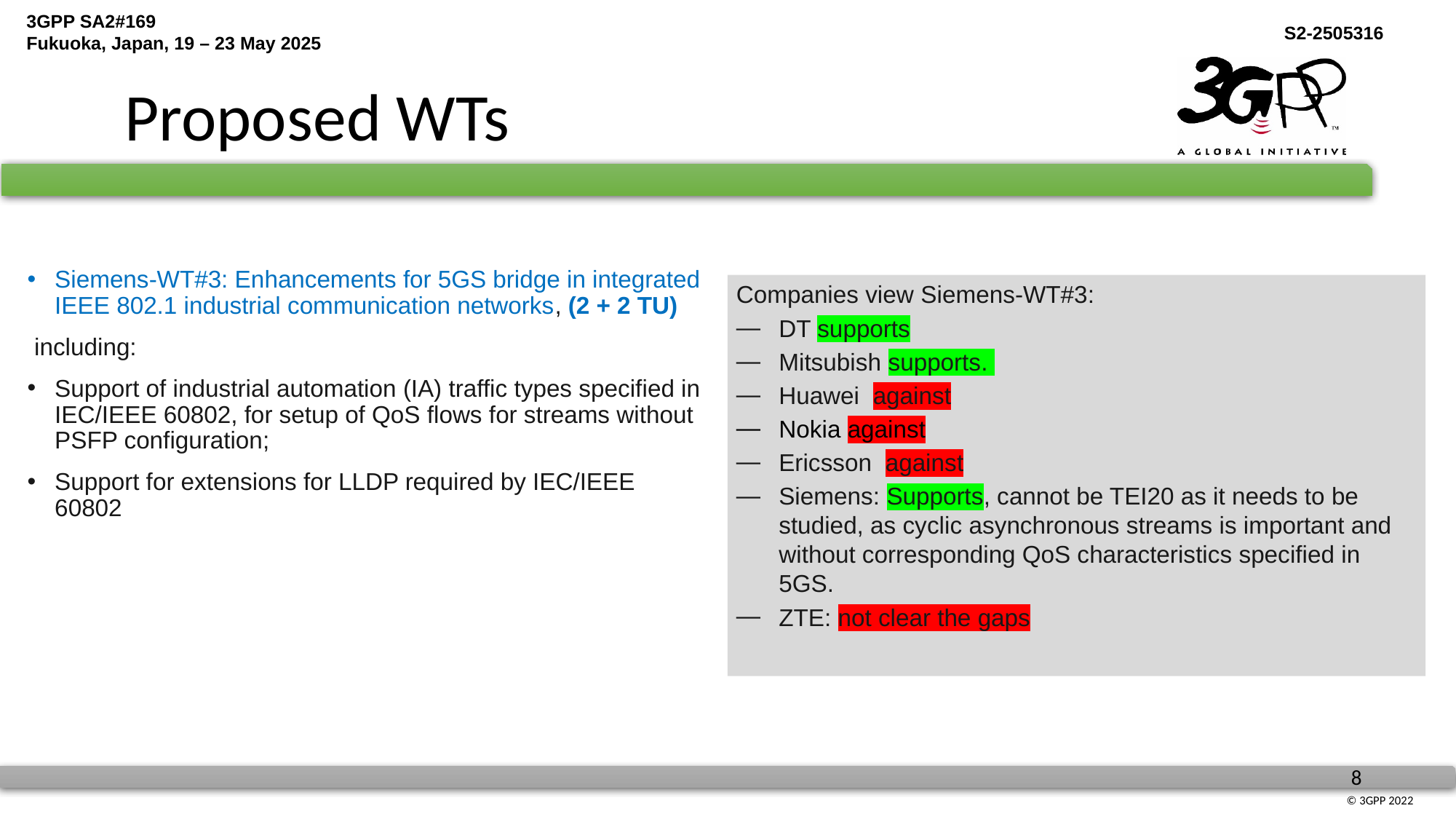

# Proposed WTs
Siemens-WT#3: Enhancements for 5GS bridge in integrated IEEE 802.1 industrial communication networks, (2 + 2 TU)
 including:​
Support of industrial automation (IA) traffic types specified in IEC/IEEE 60802, for setup of QoS flows for streams without PSFP configuration;​
Support for extensions for LLDP required by IEC/IEEE 60802

Companies view Siemens-WT#3:
DT supports
Mitsubish supports.
Huawei  against
Nokia against
Ericsson  against
Siemens: Supports, cannot be TEI20 as it needs to be studied, as cyclic asynchronous streams is important and without corresponding QoS characteristics specified in 5GS.
ZTE: not clear the gaps